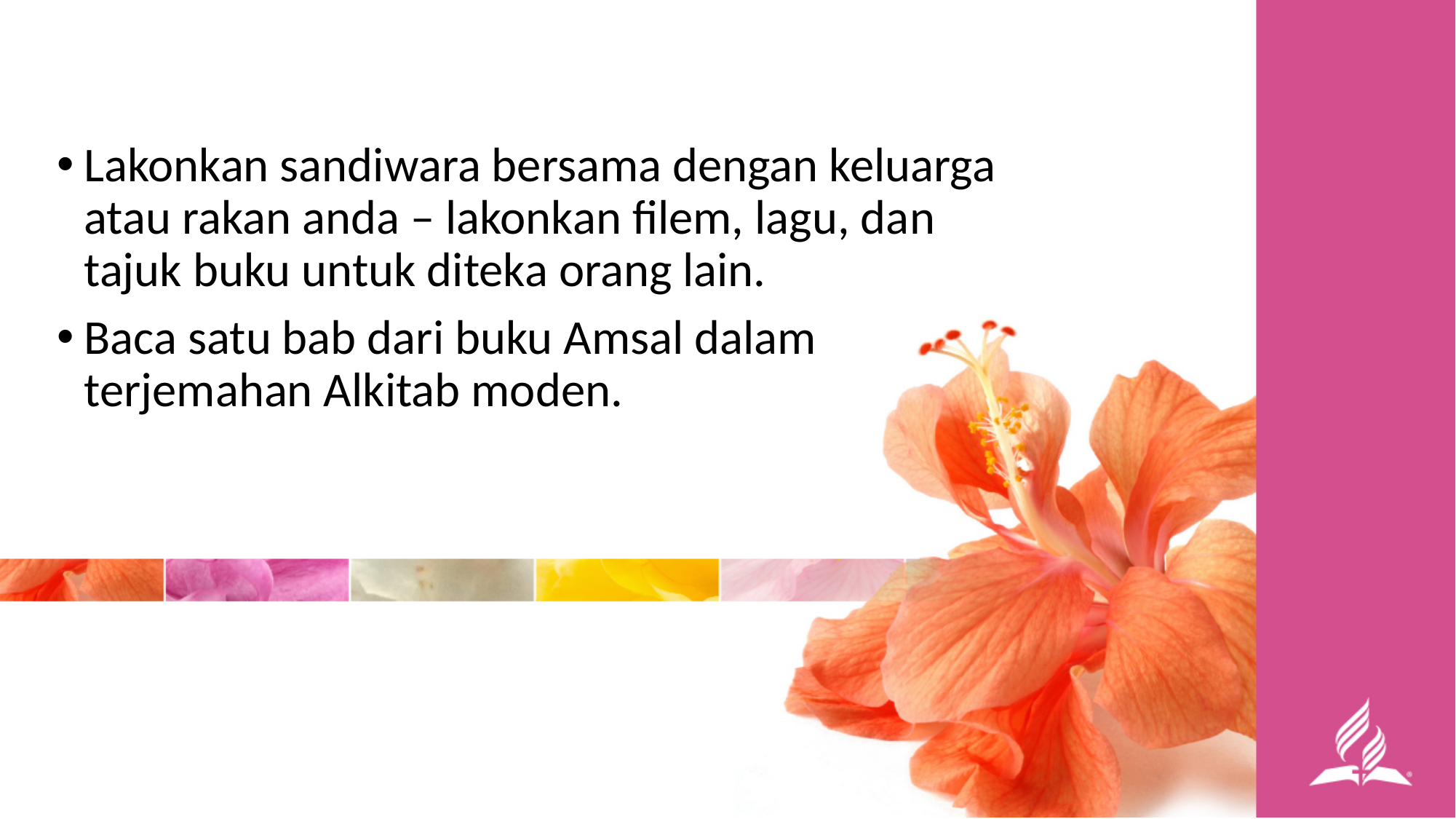

Lakonkan sandiwara bersama dengan keluarga atau rakan anda – lakonkan filem, lagu, dan tajuk buku untuk diteka orang lain.
Baca satu bab dari buku Amsal dalam terjemahan Alkitab moden.